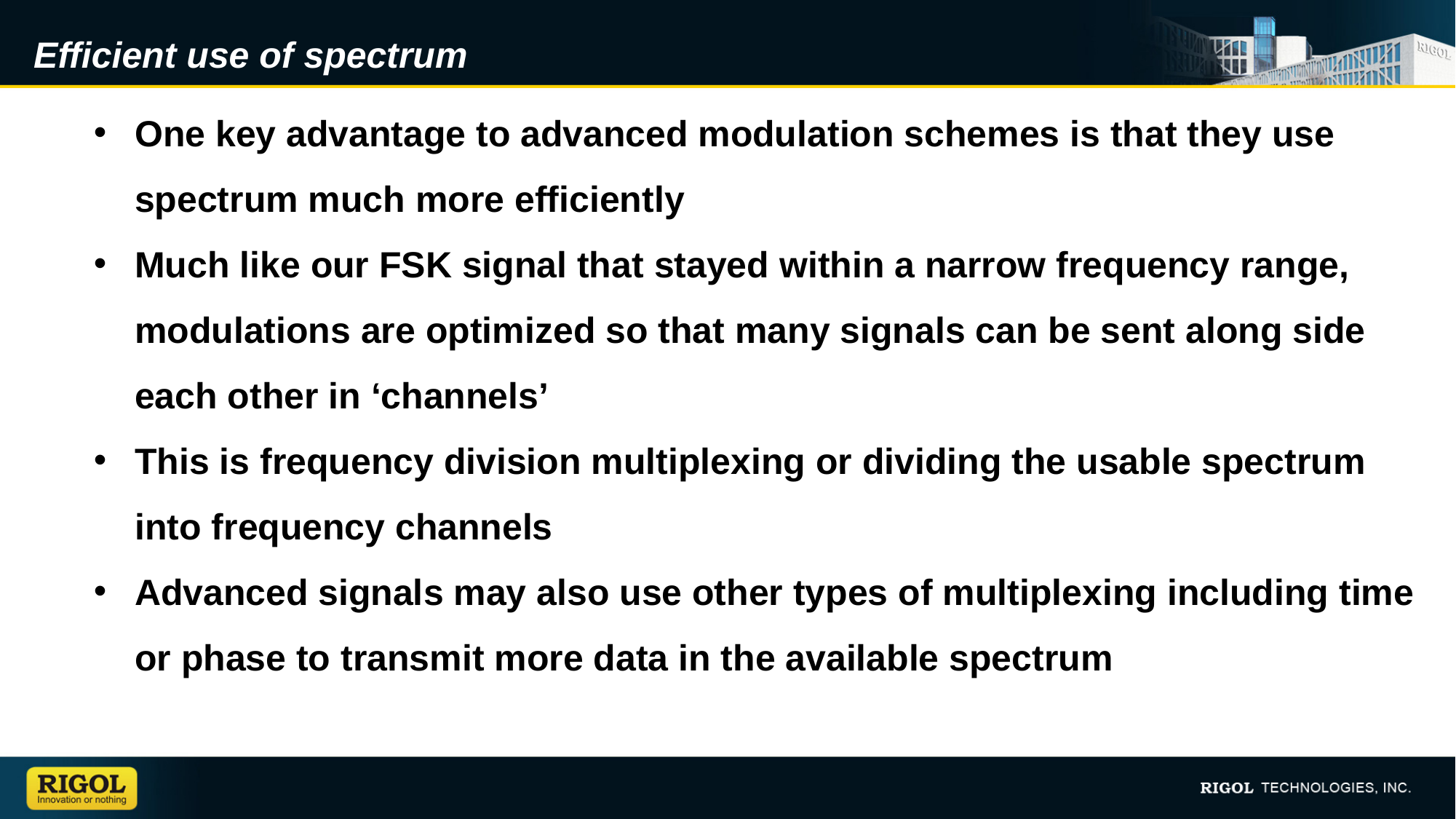

# Efficient use of spectrum
One key advantage to advanced modulation schemes is that they use spectrum much more efficiently
Much like our FSK signal that stayed within a narrow frequency range, modulations are optimized so that many signals can be sent along side each other in ‘channels’
This is frequency division multiplexing or dividing the usable spectrum into frequency channels
Advanced signals may also use other types of multiplexing including time or phase to transmit more data in the available spectrum